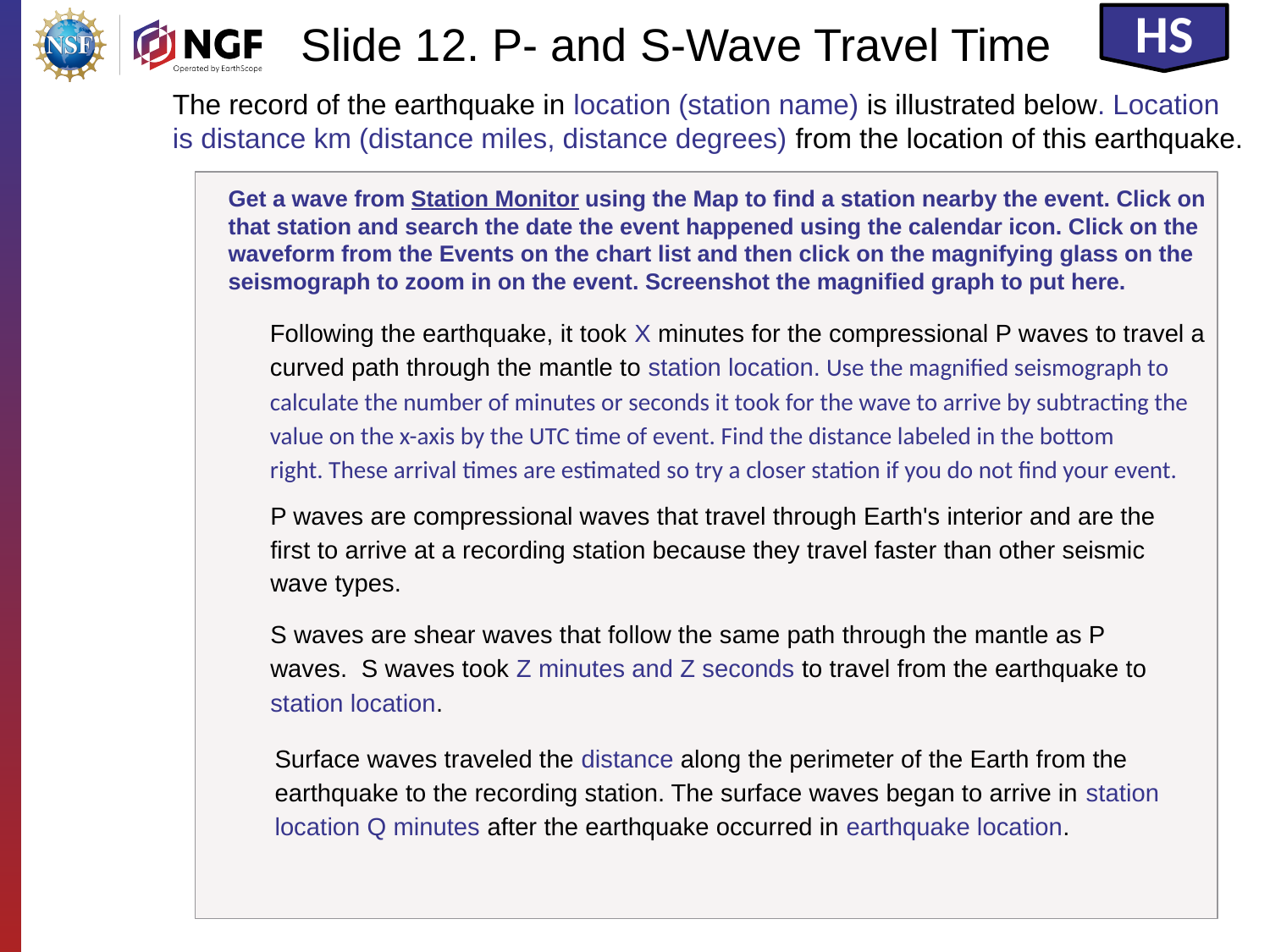

HS
Slide 12. P- and S-Wave Travel Time
The record of the earthquake in location (station name) is illustrated below. Location is distance km (distance miles, distance degrees) from the location of this earthquake.
Get a wave from Station Monitor using the Map to find a station nearby the event. Click on that station and search the date the event happened using the calendar icon. Click on the waveform from the Events on the chart list and then click on the magnifying glass on the seismograph to zoom in on the event. Screenshot the magnified graph to put here.

Following the earthquake, it took X minutes for the compressional P waves to travel a curved path through the mantle to station location. Use the magnified seismograph to calculate the number of minutes or seconds it took for the wave to arrive by subtracting the value on the x-axis by the UTC time of event. Find the distance labeled in the bottom right. These arrival times are estimated so try a closer station if you do not find your event.
P waves are compressional waves that travel through Earth's interior and are the first to arrive at a recording station because they travel faster than other seismic wave types.
S waves are shear waves that follow the same path through the mantle as P waves.  S waves took Z minutes and Z seconds to travel from the earthquake to station location.
Surface waves traveled the distance along the perimeter of the Earth from the earthquake to the recording station. The surface waves began to arrive in station location Q minutes after the earthquake occurred in earthquake location.